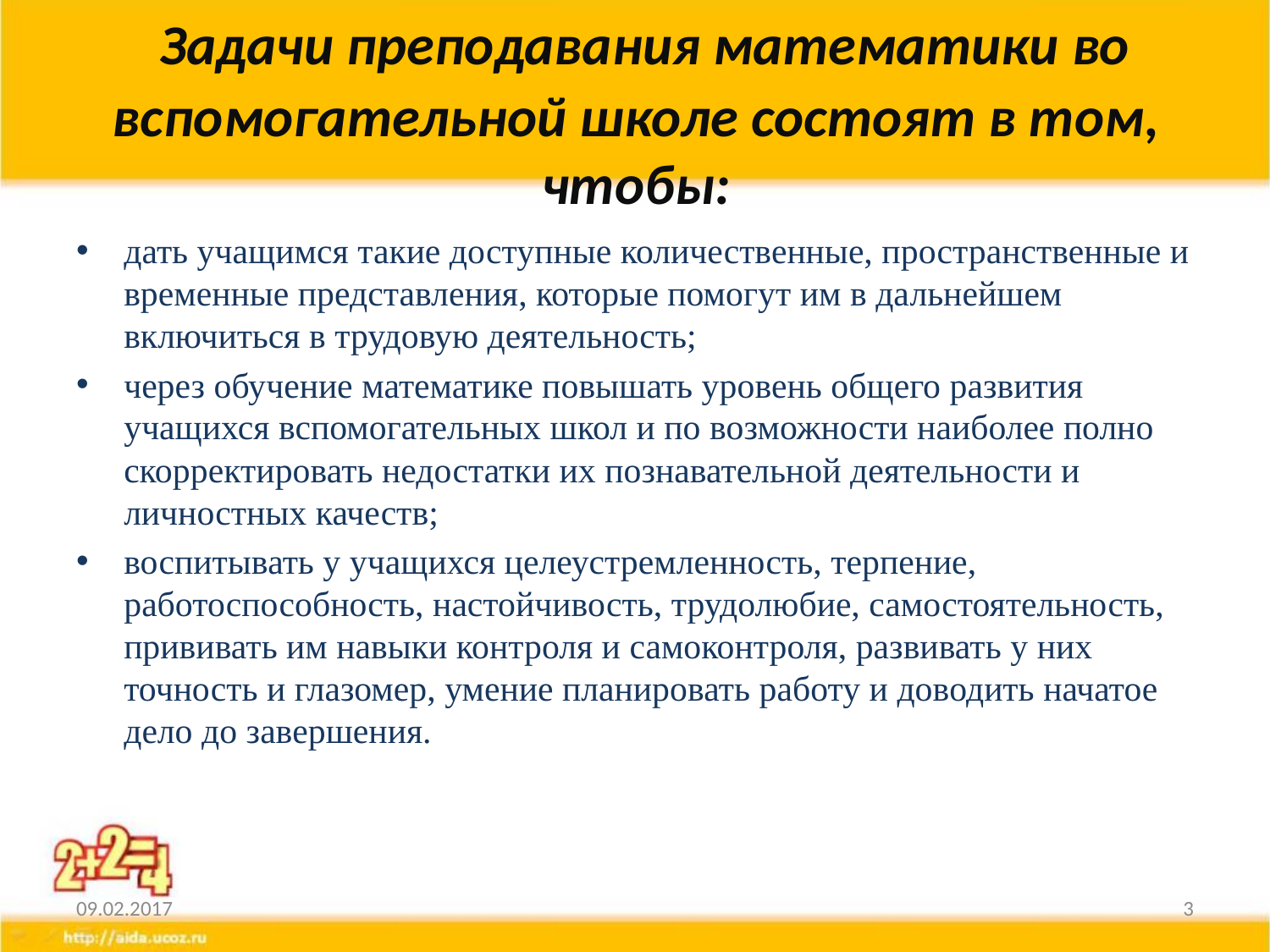

# Задачи преподавания математики во вспомогательной школе состоят в том, чтобы:
дать учащимся такие доступные количественные, пространственные и временные представления, которые помогут им в дальнейшем включиться в трудовую деятельность;
через обучение математике повышать уровень общего развития учащихся вспомогательных школ и по возможности наиболее полно скорректировать недостатки их познавательной деятельности и личностных качеств;
воспитывать у учащихся целеустремленность, терпение, работоспособность, настойчивость, трудолюбие, самостоятельность, прививать им навыки контроля и самоконтроля, развивать у них точность и глазомер, умение планировать работу и доводить начатое дело до завершения.

09.02.2017
3